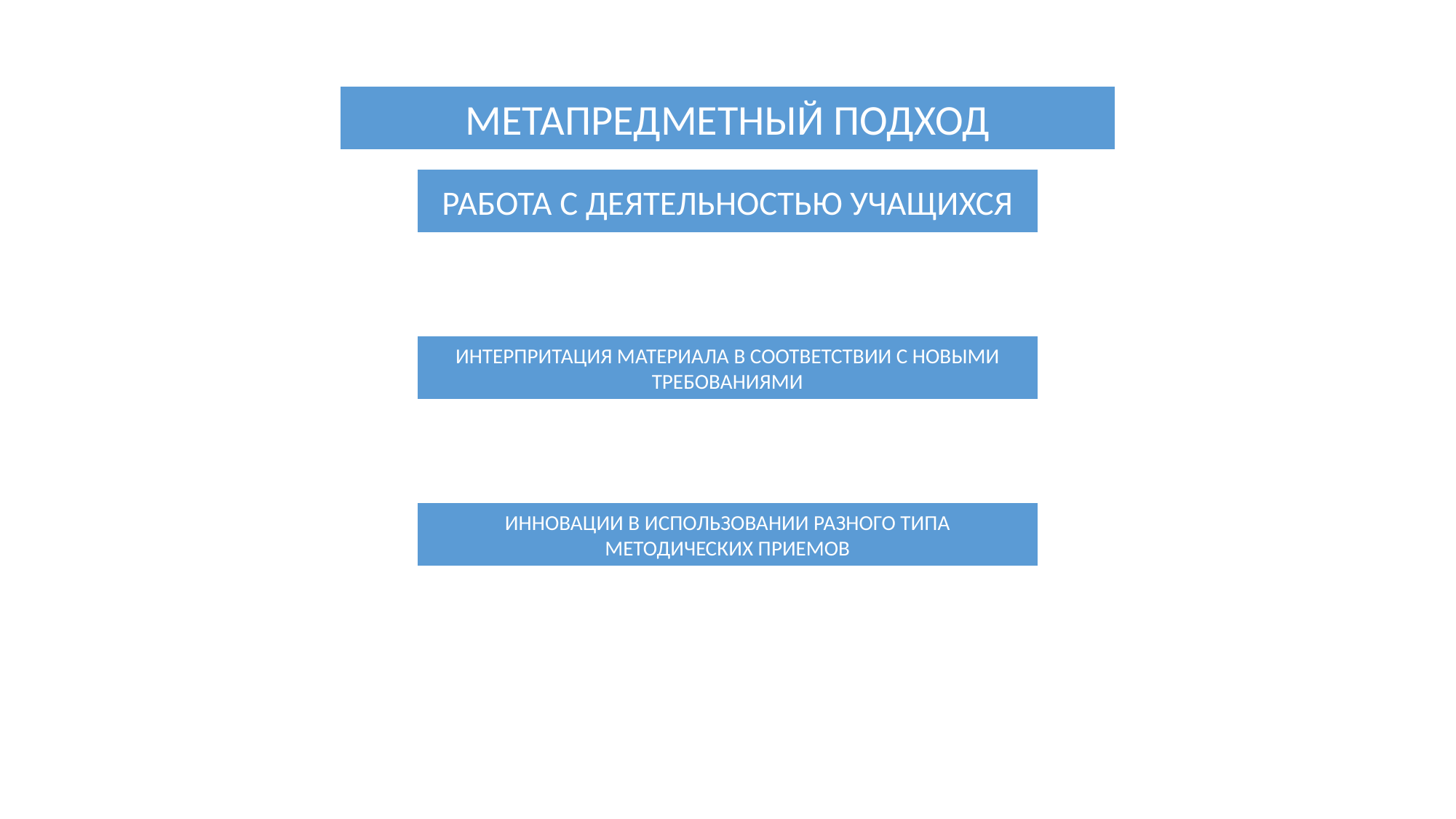

МЕТАПРЕДМЕТНЫЙ ПОДХОД
РАБОТА С ДЕЯТЕЛЬНОСТЬЮ УЧАЩИХСЯ
ИНТЕРПРИТАЦИЯ МАТЕРИАЛА В СООТВЕТСТВИИ С НОВЫМИ ТРЕБОВАНИЯМИ
ИННОВАЦИИ В ИСПОЛЬЗОВАНИИ РАЗНОГО ТИПА МЕТОДИЧЕСКИХ ПРИЕМОВ